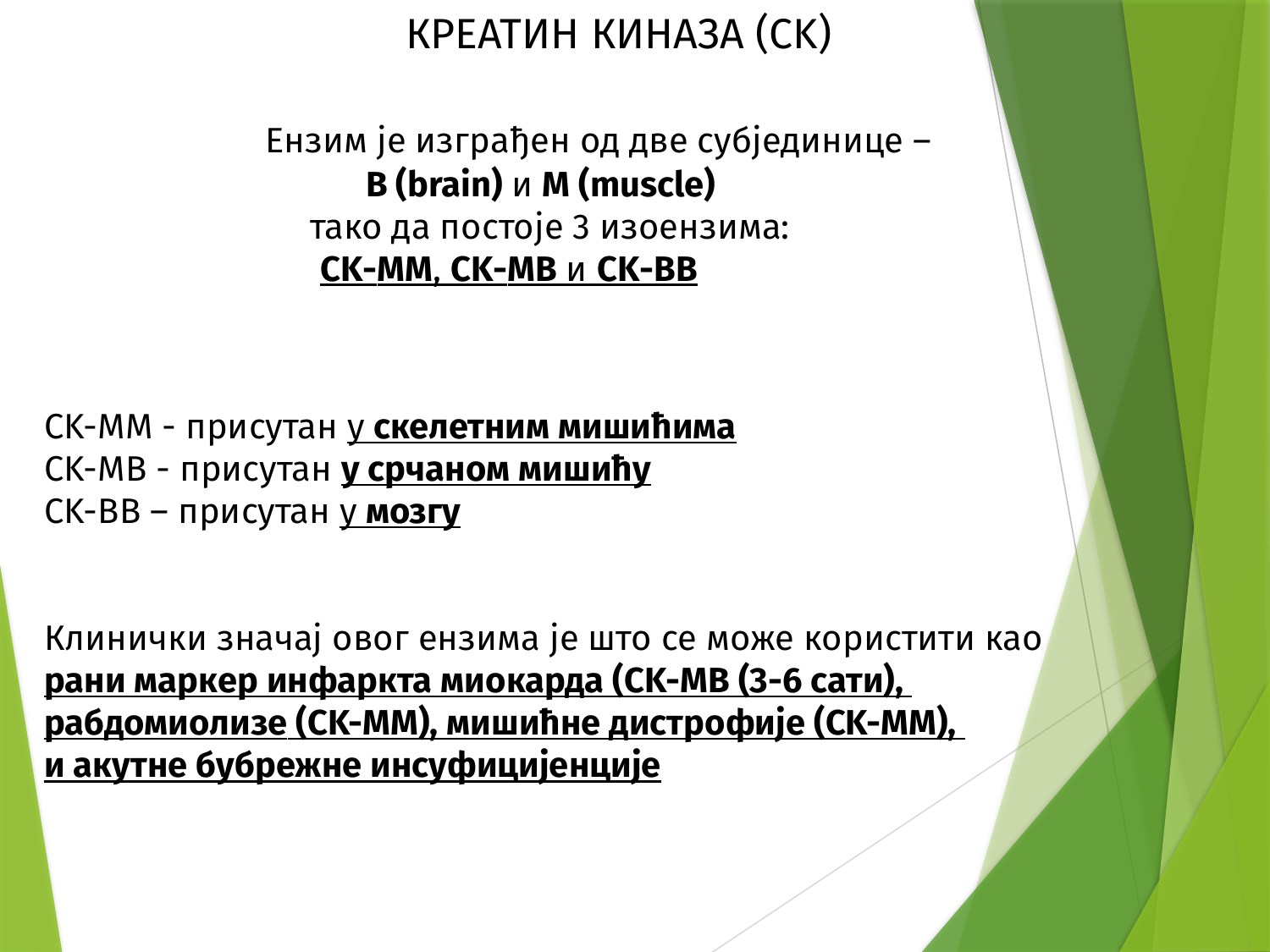

КРЕАТИН КИНАЗА (CK)
           Ензим је изграђен од две субјединице –
                        B (brain) и M (muscle)
                  тако да постоје 3 изоензима:
                     CK-MM, CK-MB и CK-BB

CK-MM - присутан у скелетним мишићима
CK-MB - присутан у срчаном мишићу
CK-BB – присутан у мозгу

Клинички значај овог ензима је што се може користити као
рани маркер инфаркта миокарда (CK-MB (3-6 сати),
рабдомиолизе (CK-MM), мишићне дистрофије (CK-MM),
и акутне бубрежне инсуфицијенције